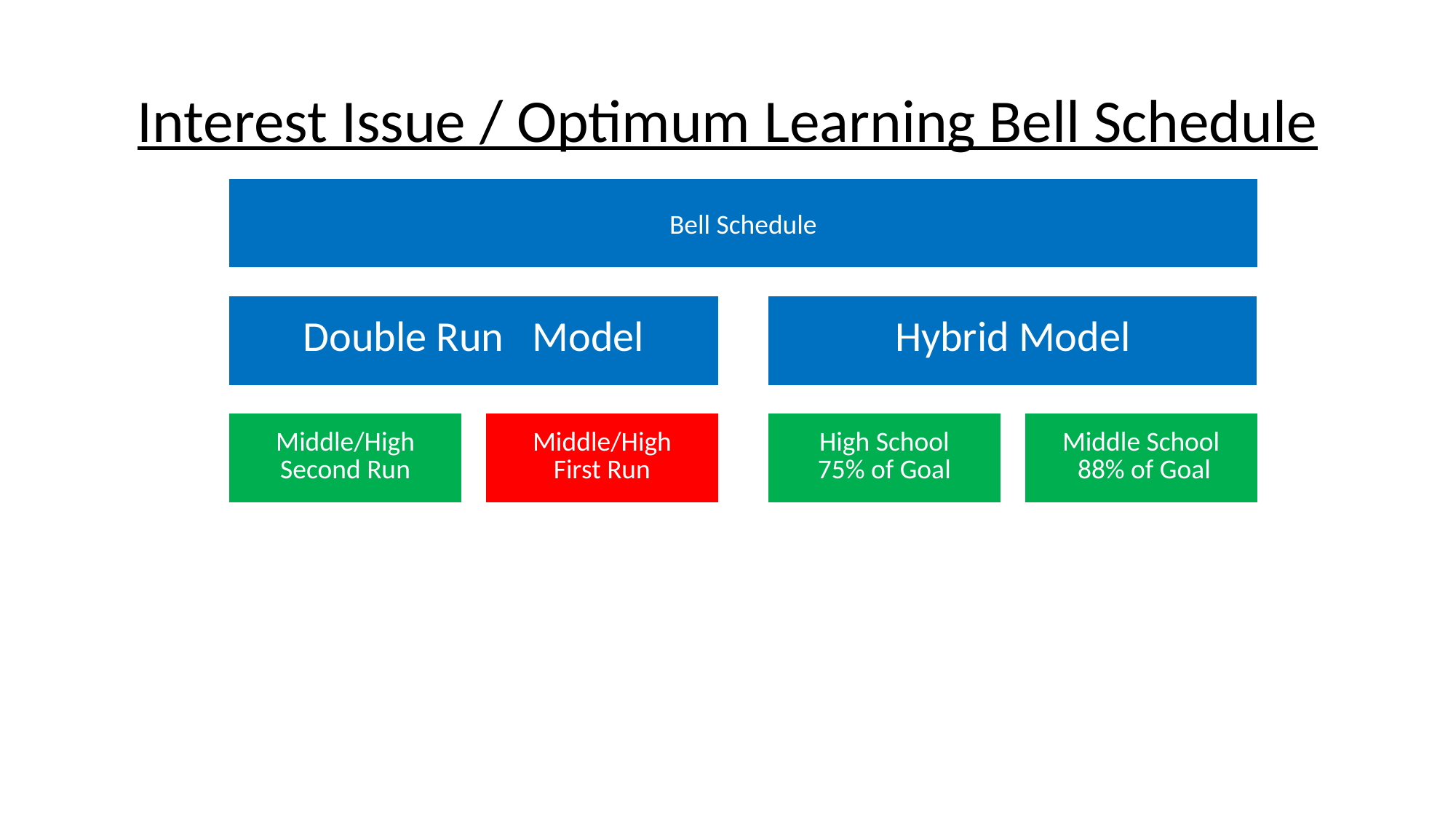

# Interest Issue / Optimum Learning Bell Schedule
Bell Schedule
Double Run   Model
Hybrid Model
High School
75% of Goal
Middle/High
Second Run
Middle School
 88% of Goal
Middle/High
First Run